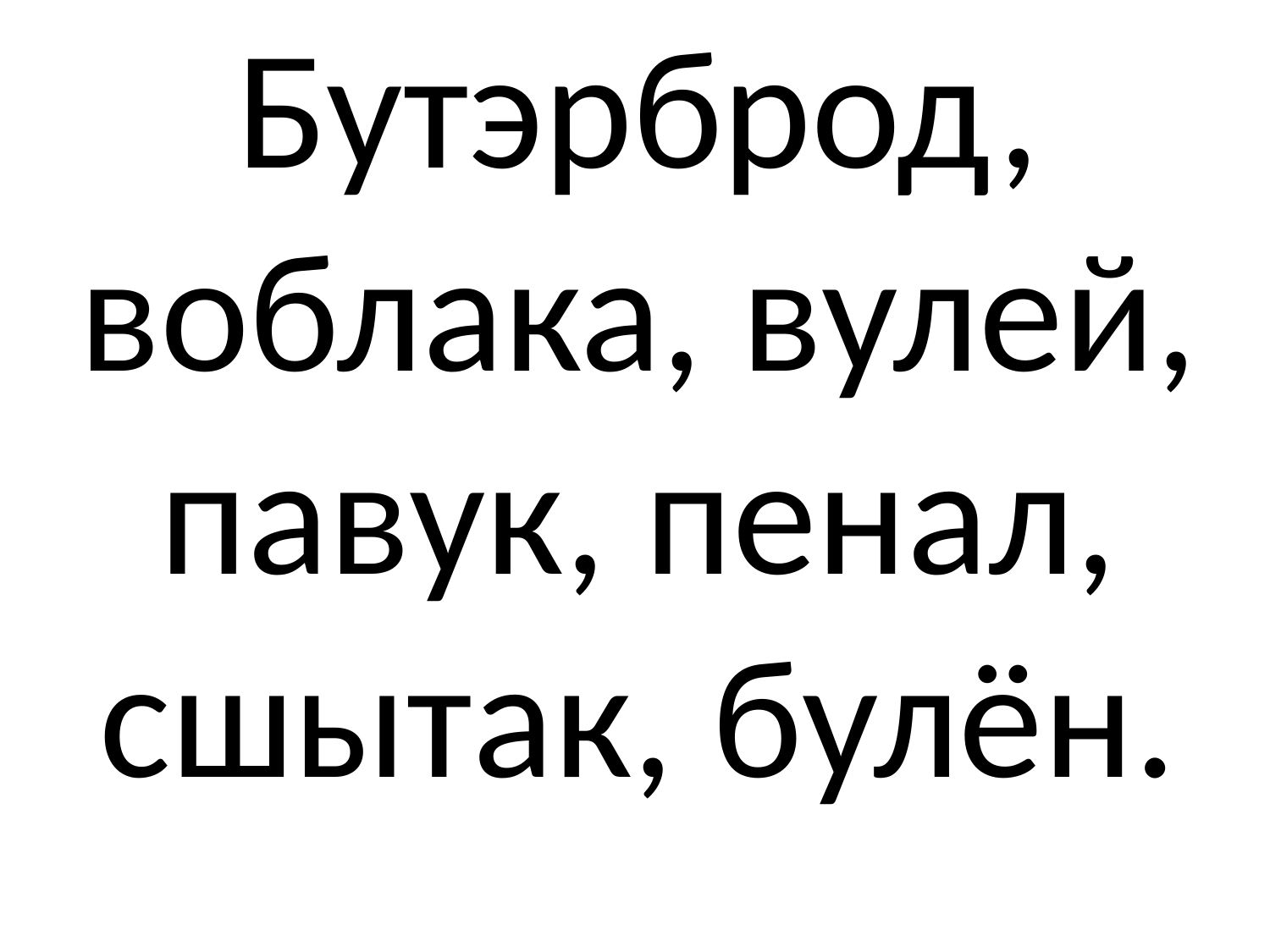

# Бутэрброд, воблака, вулей, павук, пенал, сшытак, булён.